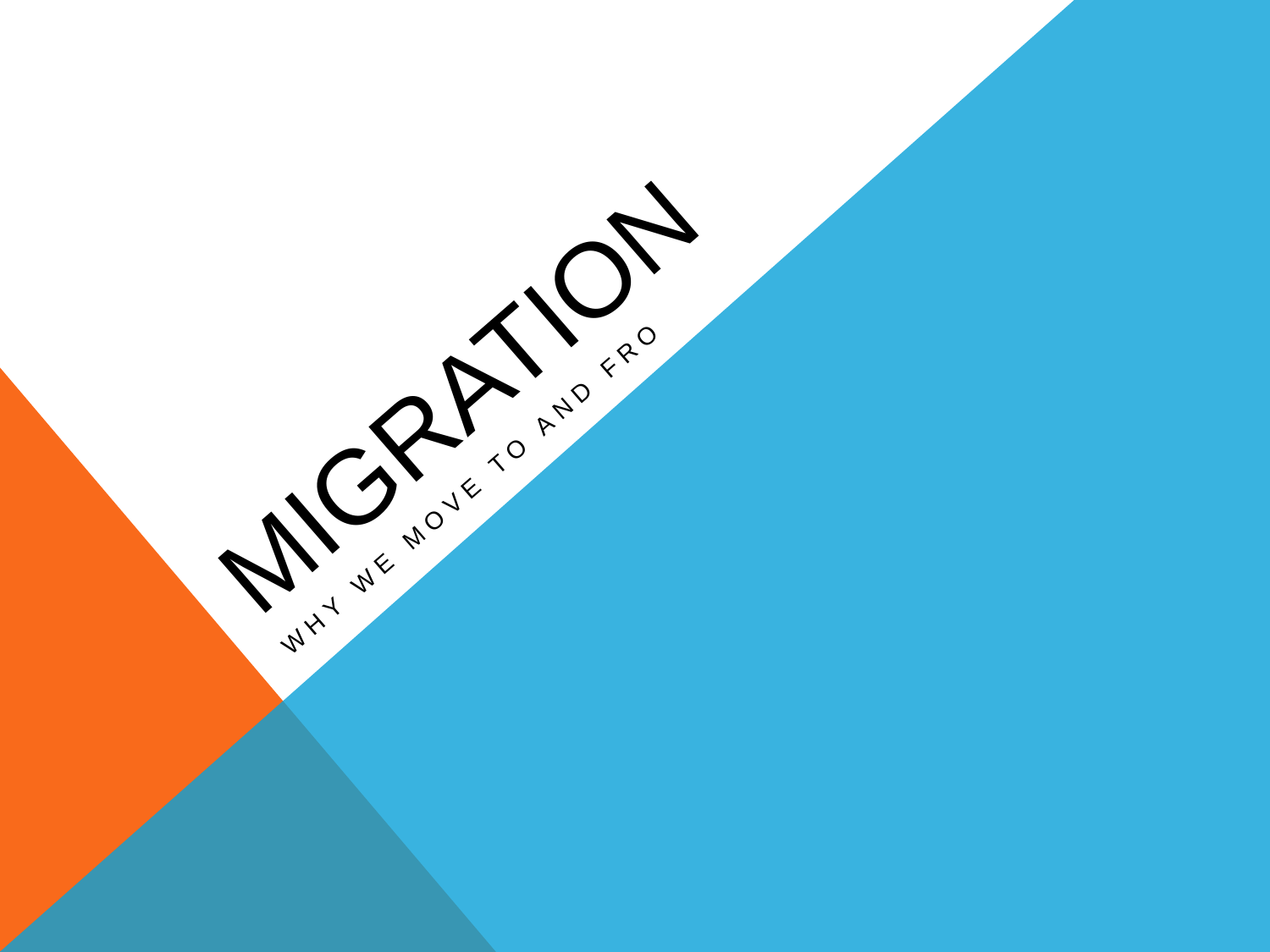

# MIGRATION
Why We Move to and fro